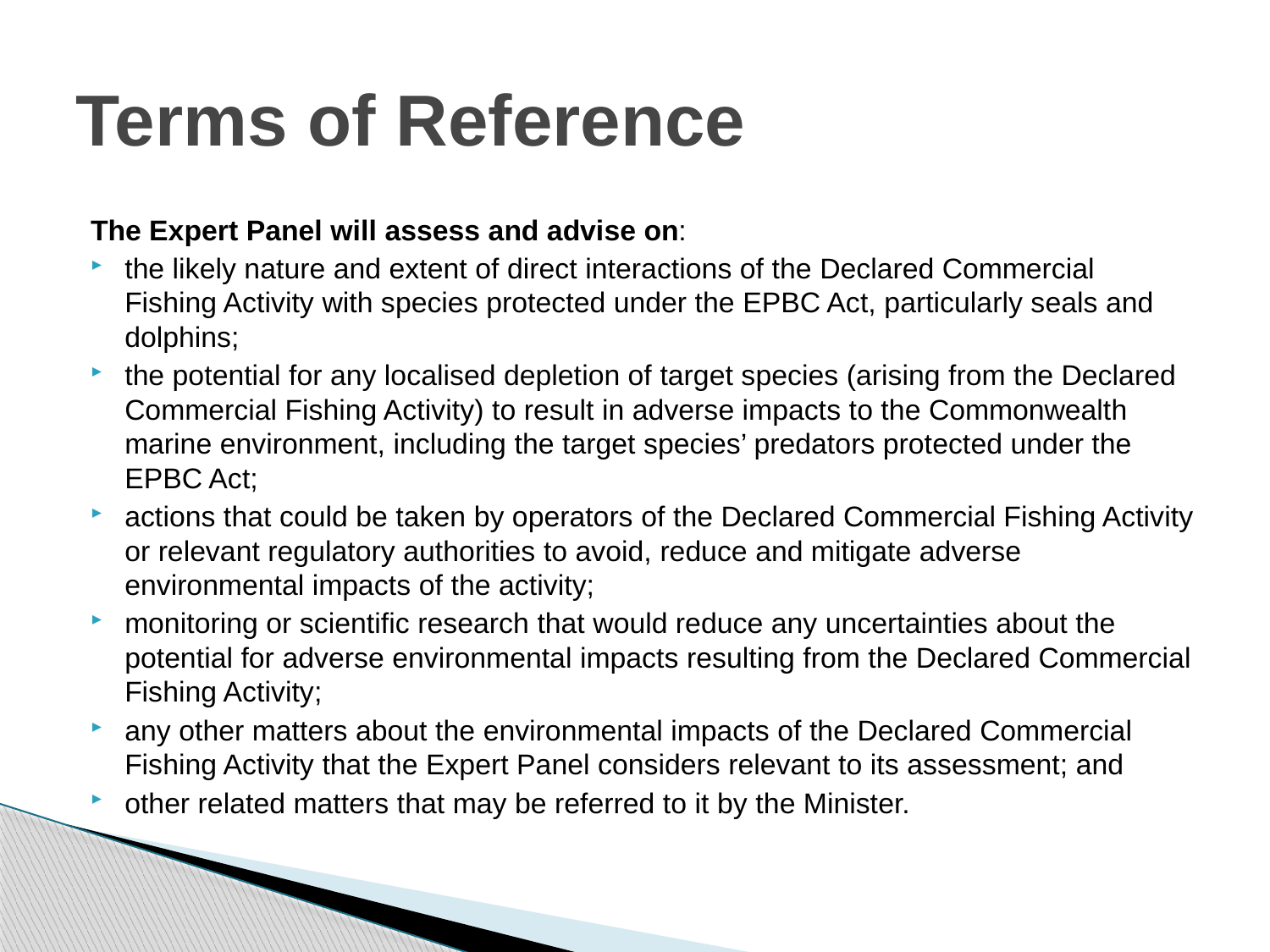

# Terms of Reference
The Expert Panel will assess and advise on:
the likely nature and extent of direct interactions of the Declared Commercial Fishing Activity with species protected under the EPBC Act, particularly seals and dolphins;
the potential for any localised depletion of target species (arising from the Declared Commercial Fishing Activity) to result in adverse impacts to the Commonwealth marine environment, including the target species’ predators protected under the EPBC Act;
actions that could be taken by operators of the Declared Commercial Fishing Activity or relevant regulatory authorities to avoid, reduce and mitigate adverse environmental impacts of the activity;
monitoring or scientific research that would reduce any uncertainties about the potential for adverse environmental impacts resulting from the Declared Commercial Fishing Activity;
any other matters about the environmental impacts of the Declared Commercial Fishing Activity that the Expert Panel considers relevant to its assessment; and
other related matters that may be referred to it by the Minister.